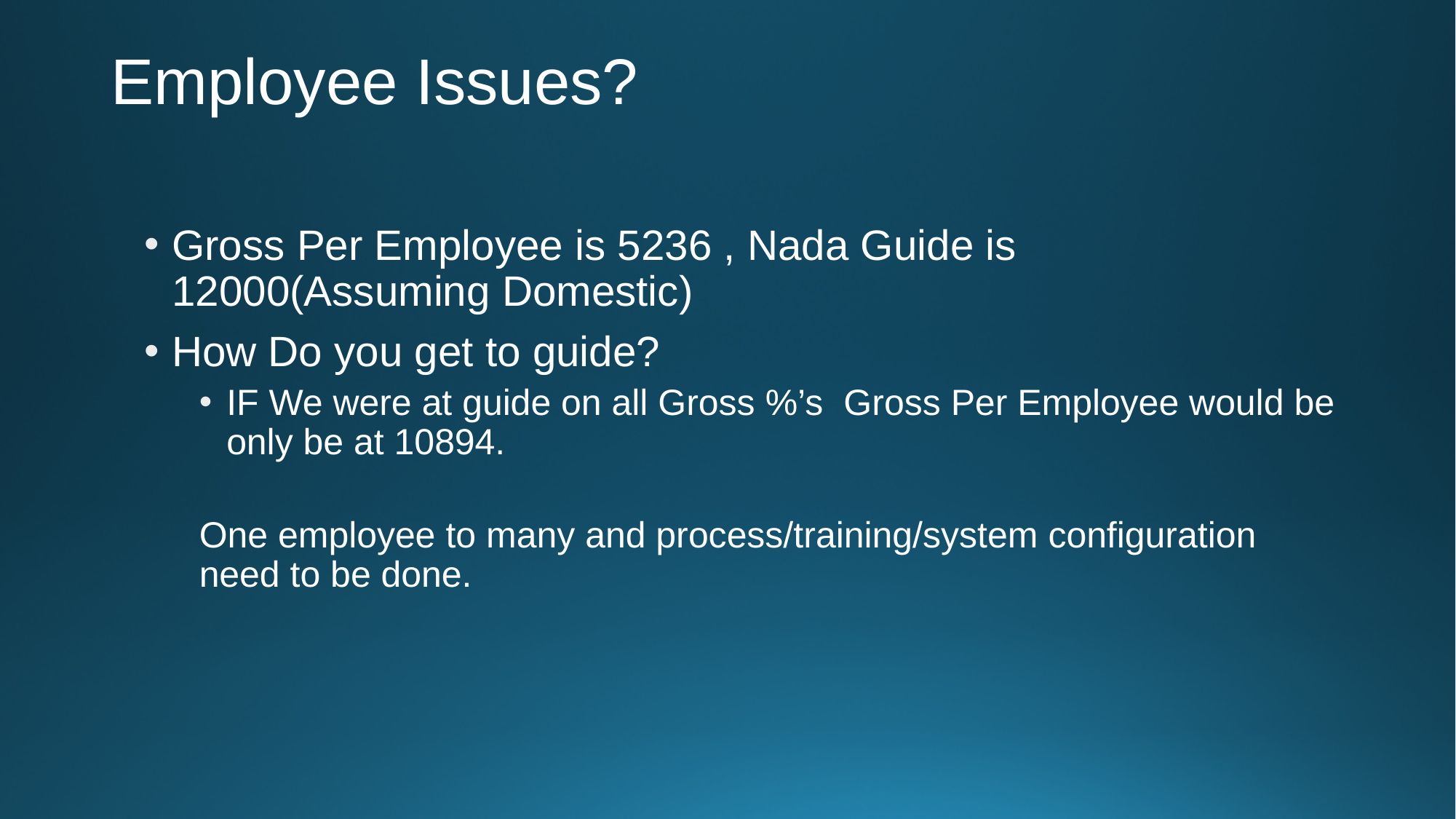

# Employee Issues?
Gross Per Employee is 5236 , Nada Guide is 12000(Assuming Domestic)
How Do you get to guide?
IF We were at guide on all Gross %’s  Gross Per Employee would be only be at 10894.

One employee to many and process/training/system configuration need to be done.